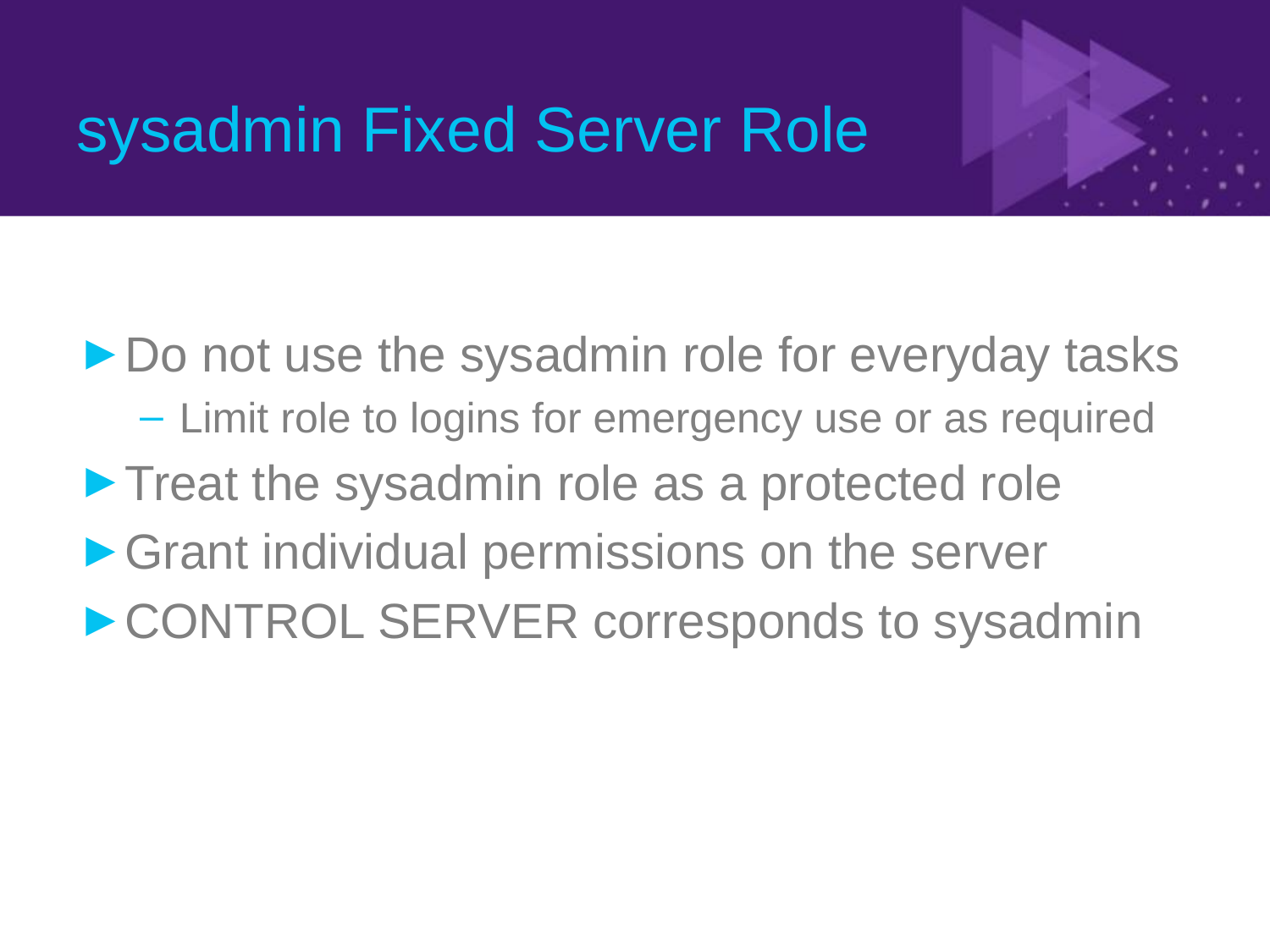

# sysadmin Fixed Server Role
Do not use the sysadmin role for everyday tasks
Limit role to logins for emergency use or as required
Treat the sysadmin role as a protected role
Grant individual permissions on the server
CONTROL SERVER corresponds to sysadmin